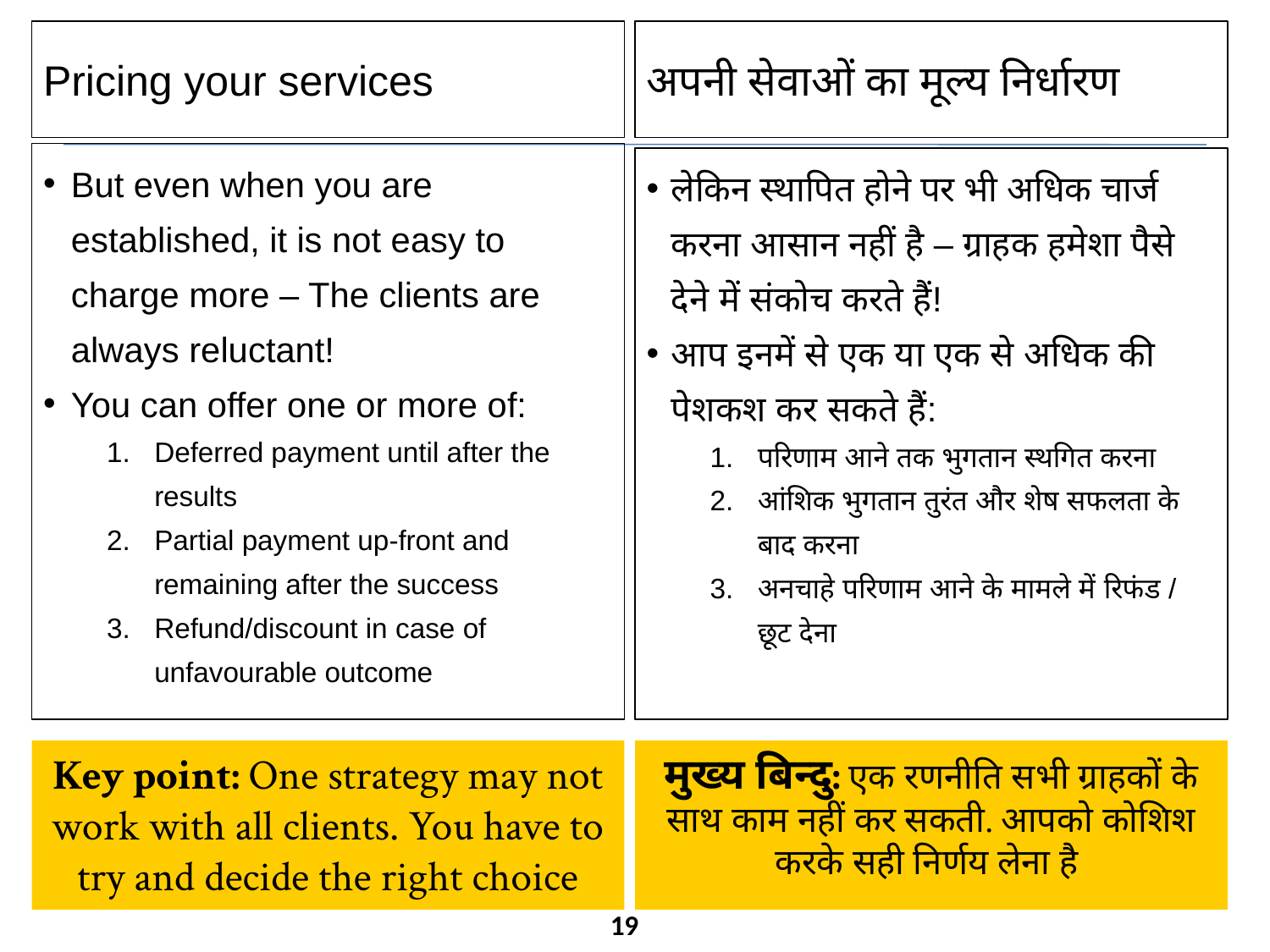

Pricing your services
अपनी सेवाओं का मूल्य निर्धारण
But even when you are established, it is not easy to charge more – The clients are always reluctant!
You can offer one or more of:
Deferred payment until after the results
Partial payment up-front and remaining after the success
Refund/discount in case of unfavourable outcome
लेकिन स्थापित होने पर भी अधिक चार्ज करना आसान नहीं है – ग्राहक हमेशा पैसे देने में संकोच करते हैं!
आप इनमें से एक या एक से अधिक की पेशकश कर सकते हैं:
परिणाम आने तक भुगतान स्थगित करना
आंशिक भुगतान तुरंत और शेष सफलता के बाद करना
अनचाहे परिणाम आने के मामले में रिफंड / छूट देना
Key point: One strategy may not work with all clients. You have to try and decide the right choice
मुख्य बिन्दु: एक रणनीति सभी ग्राहकों के साथ काम नहीं कर सकती. आपको कोशिश करके सही निर्णय लेना है
19